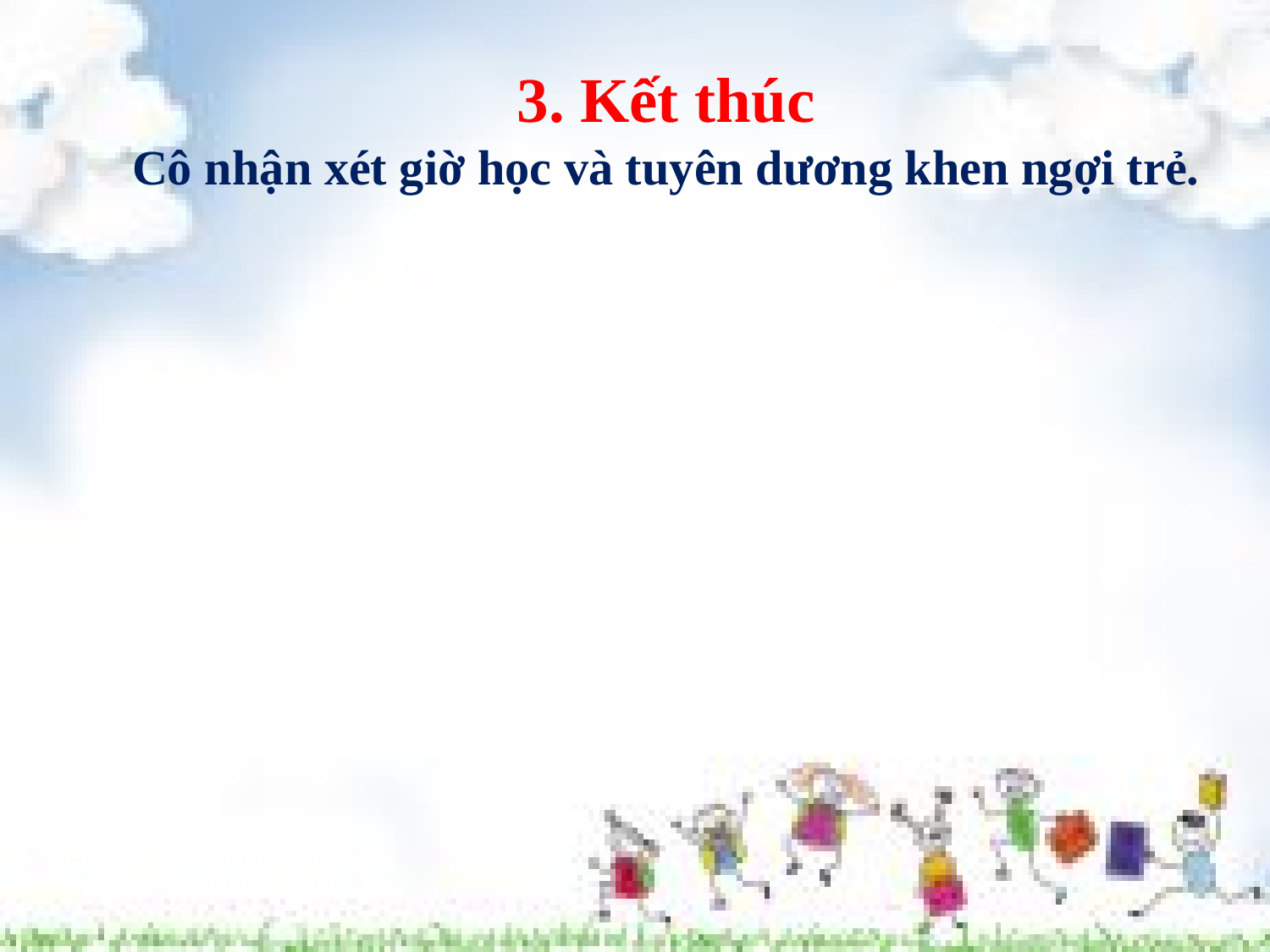

3. Kết thúc
Cô nhận xét giờ học và tuyên dương khen ngợi trẻ.